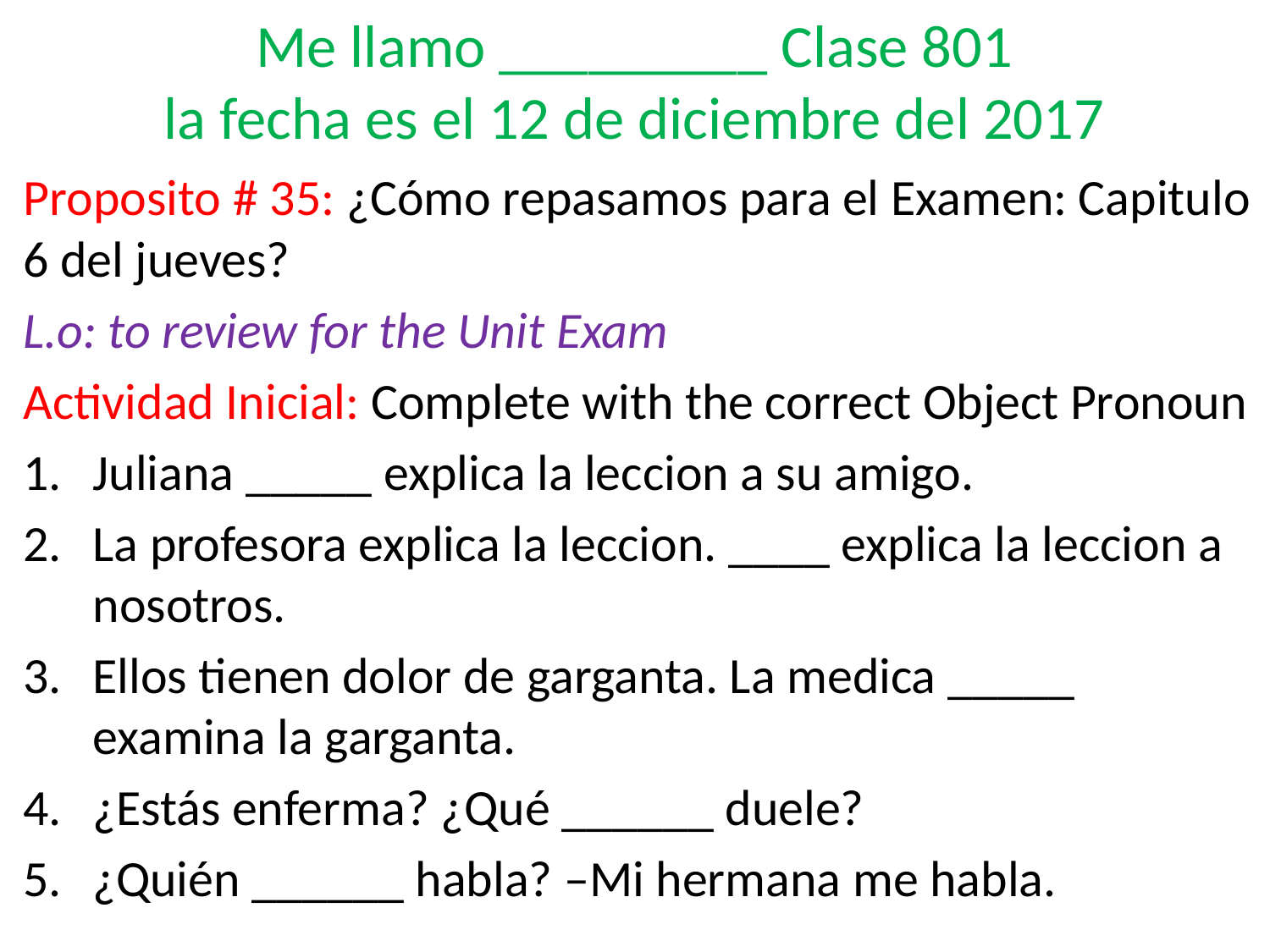

# Me llamo _________ Clase 801 la fecha es el 12 de diciembre del 2017
Proposito # 35: ¿Cómo repasamos para el Examen: Capitulo 6 del jueves?
L.o: to review for the Unit Exam
Actividad Inicial: Complete with the correct Object Pronoun
Juliana _____ explica la leccion a su amigo.
La profesora explica la leccion. ____ explica la leccion a nosotros.
Ellos tienen dolor de garganta. La medica _____ examina la garganta.
¿Estás enferma? ¿Qué ______ duele?
¿Quién ______ habla? –Mi hermana me habla.